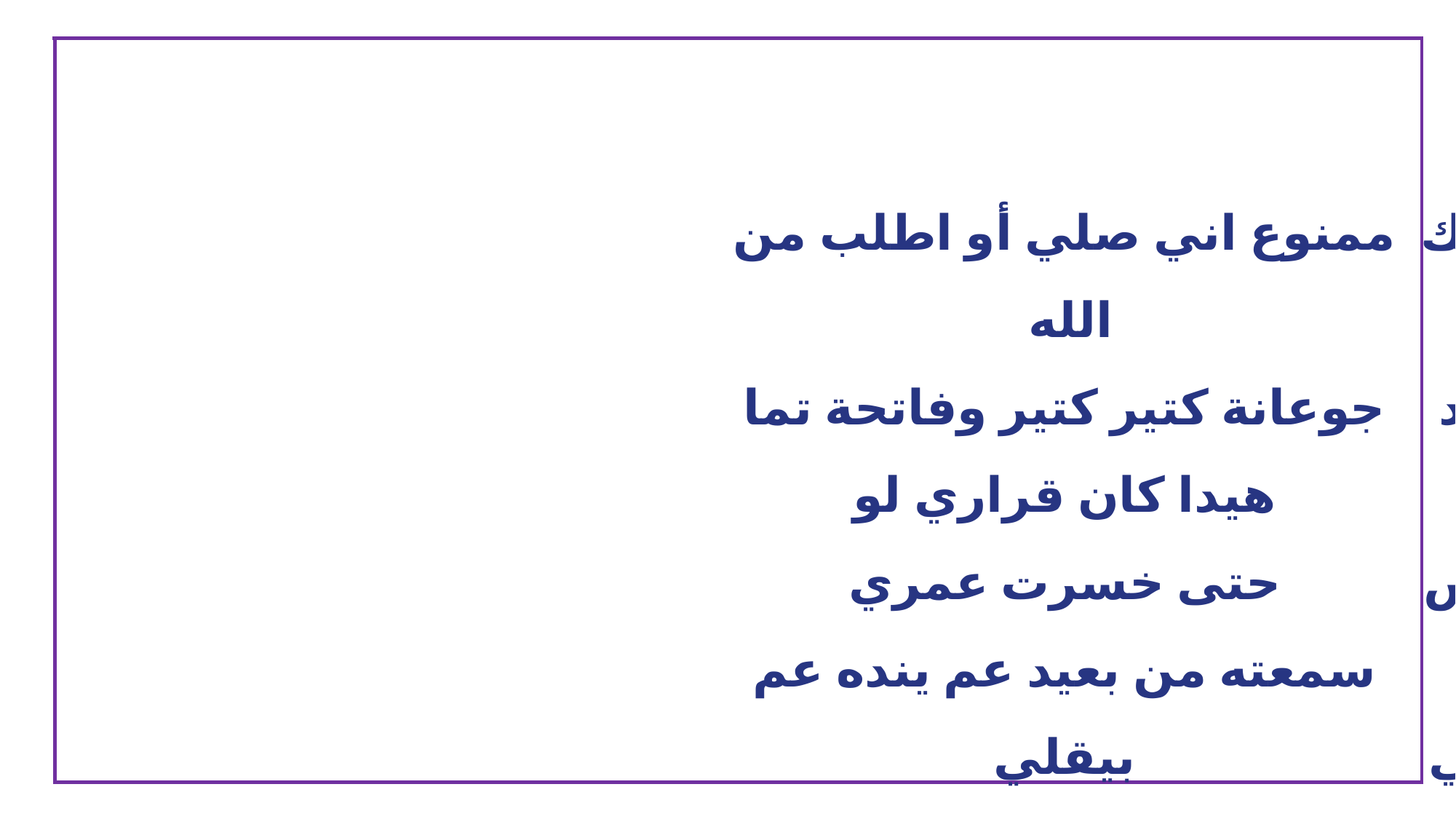

ممنوع اني صلي أو اطلب من الله
جوعانة كتير كتير وفاتحة تما
هيدا كان قراري لو حتى خسرت عمري
سمعته من بعيد عم ينده عم بيقلي

وبيوم من الأيام... أخذ الملك قرار
وإذا خالفت الأوامر الأسود منتظرة
المنظر كان مخيف بس مش رح وقف صلي
ومن جب الأسود إلهي يللي بحبني